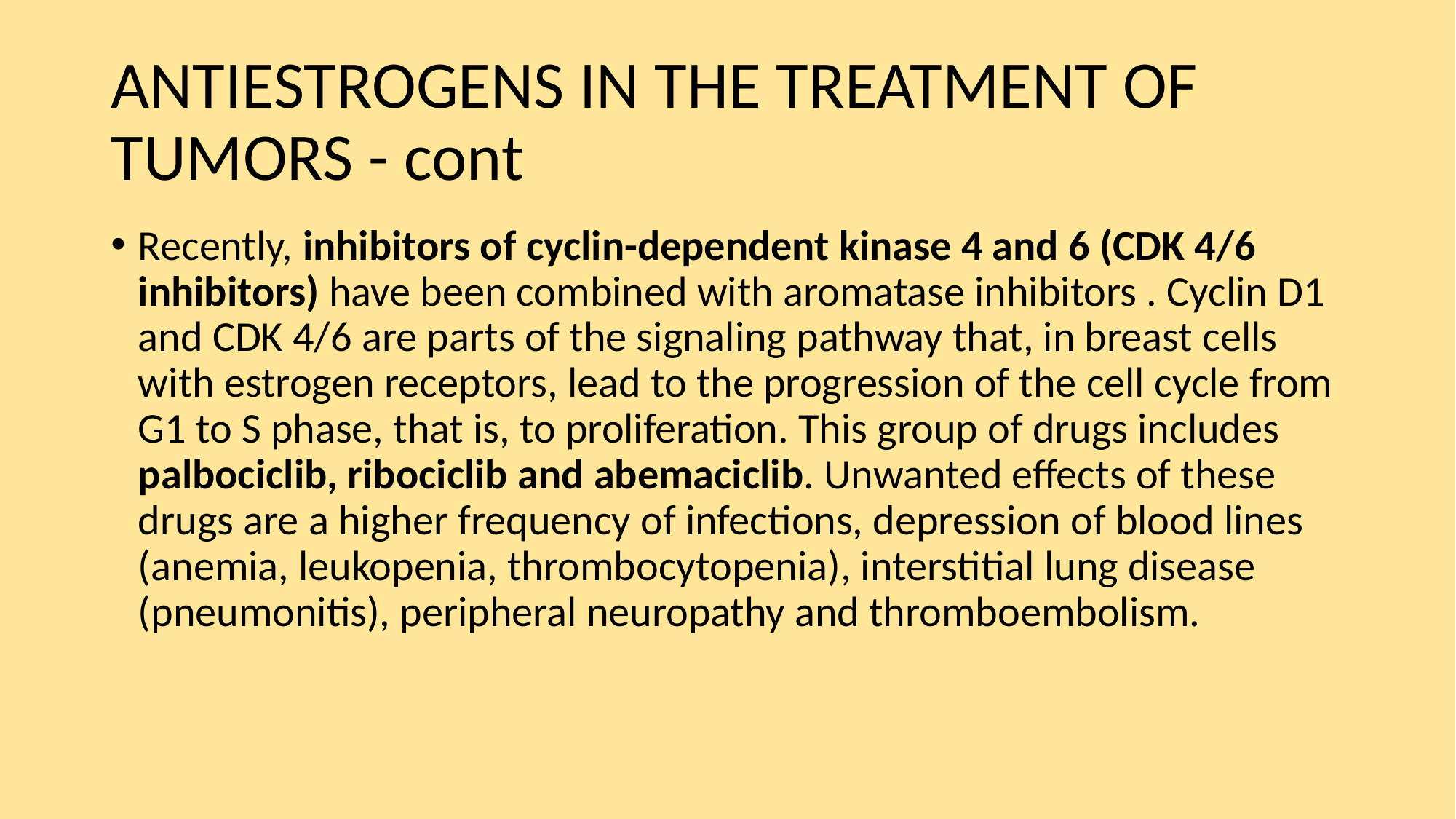

# ANTIESTROGENS IN THE TREATMENT OF TUMORS - cont
Recently, inhibitors of cyclin-dependent kinase 4 and 6 (CDK 4/6 inhibitors) have been combined with aromatase inhibitors . Cyclin D1 and CDK 4/6 are parts of the signaling pathway that, in breast cells with estrogen receptors, lead to the progression of the cell cycle from G1 to S phase, that is, to proliferation. This group of drugs includes palbociclib, ribociclib and abemaciclib. Unwanted effects of these drugs are a higher frequency of infections, depression of blood lines (anemia, leukopenia, thrombocytopenia), interstitial lung disease (pneumonitis), peripheral neuropathy and thromboembolism.